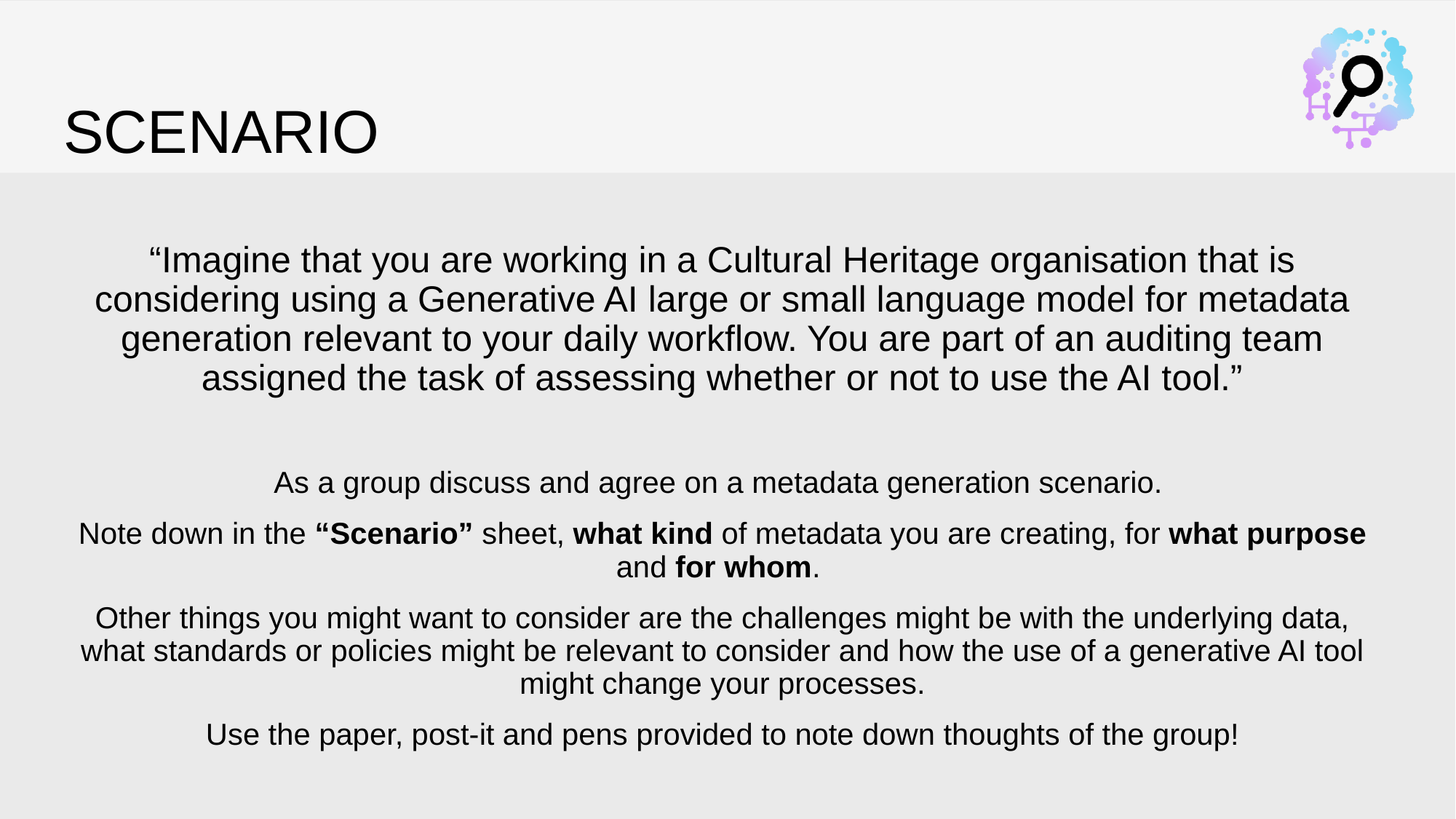

# Scenario
“Imagine that you are working in a Cultural Heritage organisation that is considering using a Generative AI large or small language model for metadata generation relevant to your daily workflow. You are part of an auditing team assigned the task of assessing whether or not to use the AI tool.”

As a group discuss and agree on a metadata generation scenario.
Note down in the “Scenario” sheet, what kind of metadata you are creating, for what purpose and for whom.
Other things you might want to consider are the challenges might be with the underlying data, what standards or policies might be relevant to consider and how the use of a generative AI tool might change your processes.
Use the paper, post-it and pens provided to note down thoughts of the group!